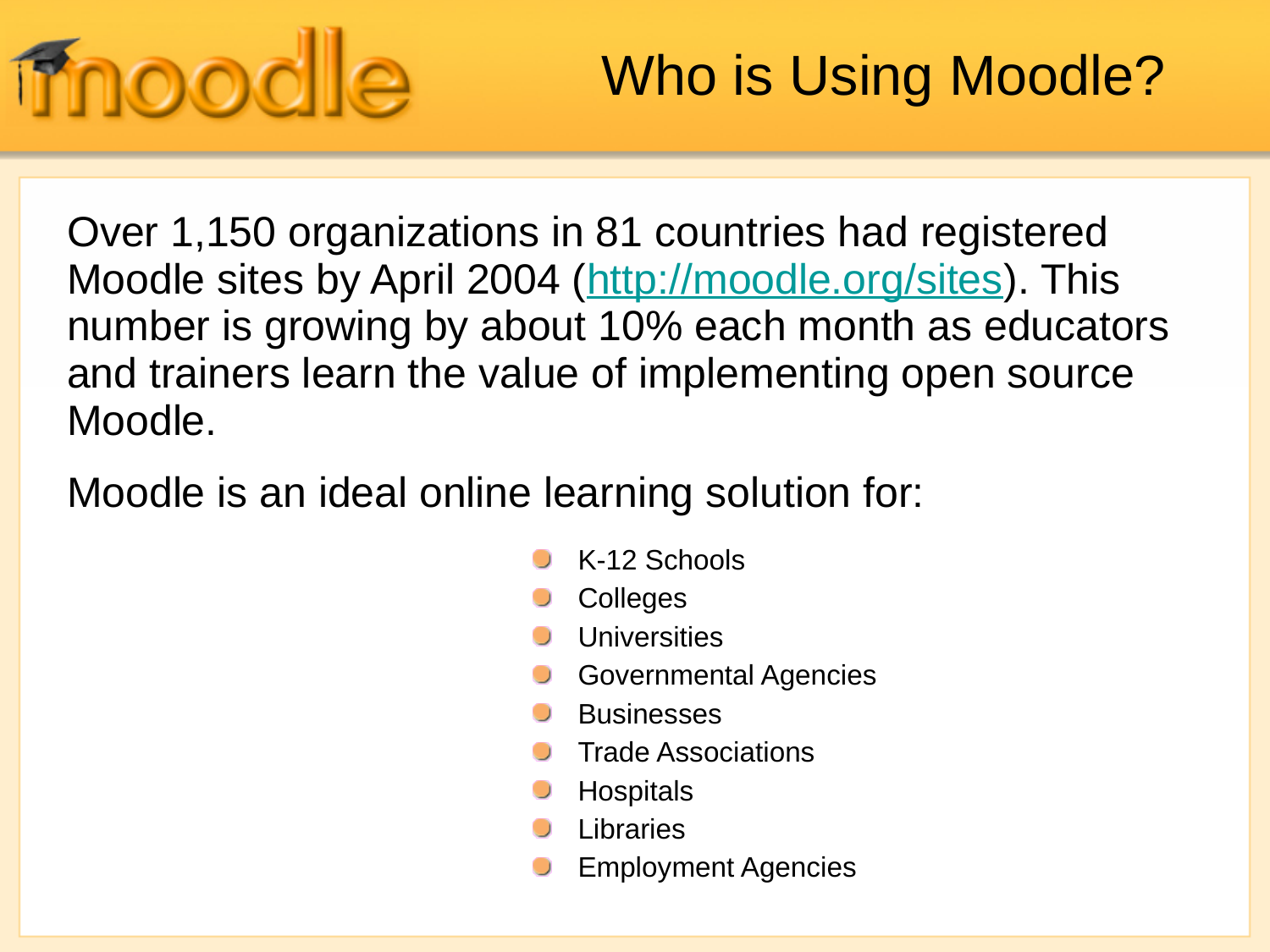

# Who is Using Moodle?
Over 1,150 organizations in 81 countries had registered Moodle sites by April 2004 (http://moodle.org/sites). This number is growing by about 10% each month as educators and trainers learn the value of implementing open source Moodle.
Moodle is an ideal online learning solution for:

  K-12 Schools
  Colleges
  Universities
  Governmental Agencies
  Businesses
  Trade Associations
  Hospitals
  Libraries
  Employment Agencies